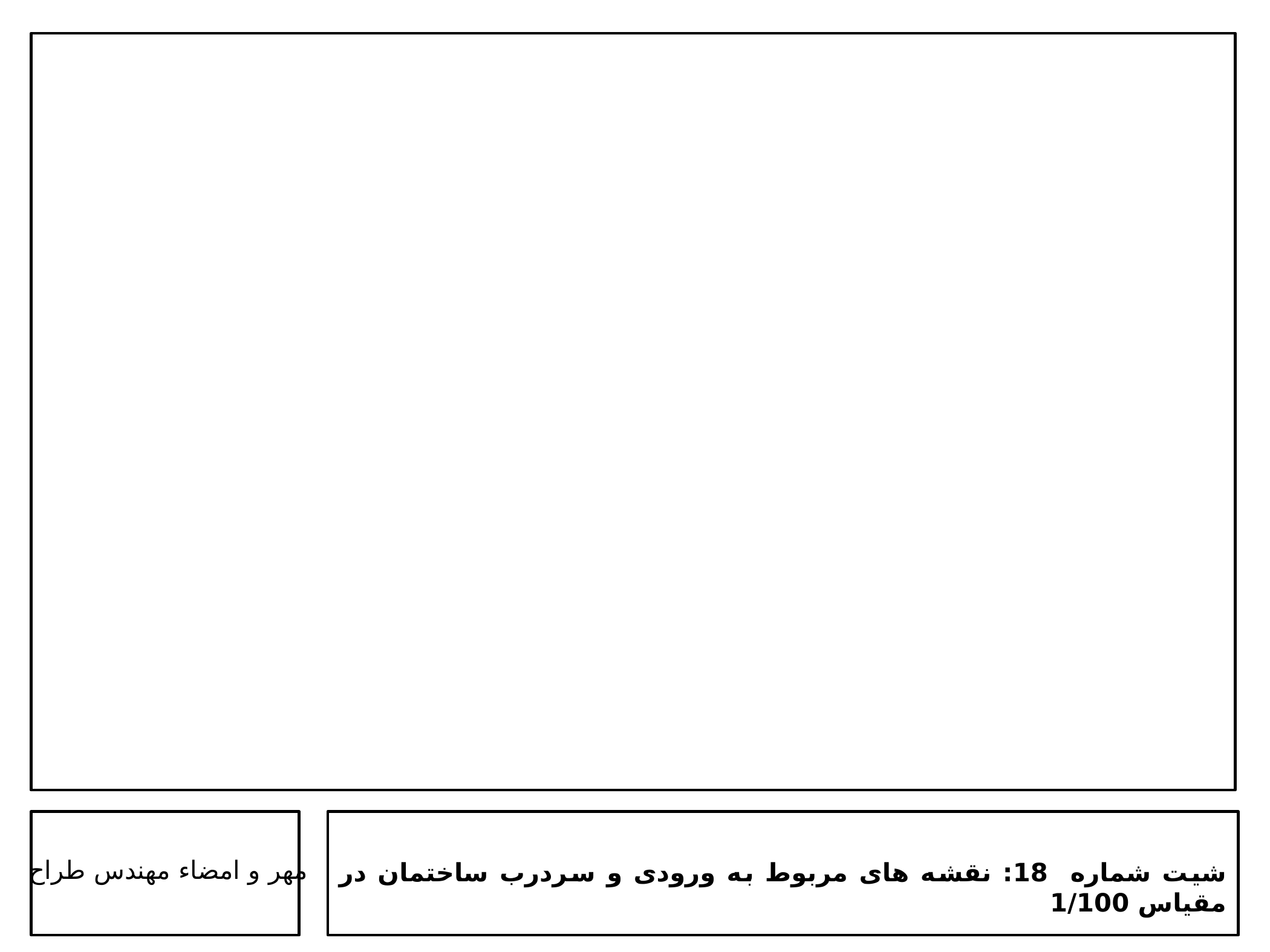

مهر و امضاء مهندس طراح
شیت شماره  18: نقشه های مربوط به ورودی و سردرب ساختمان در مقیاس 1/100